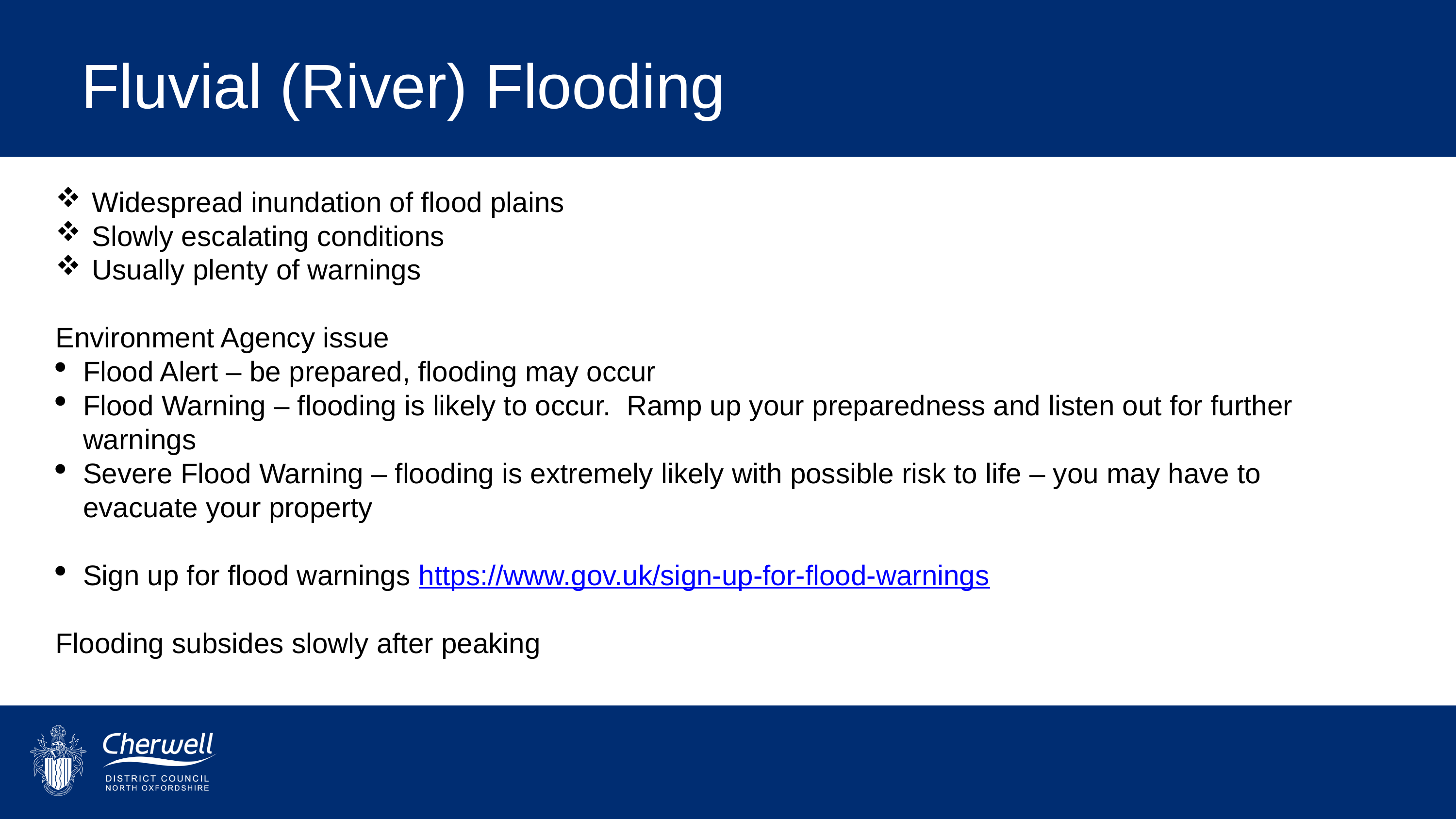

Fluvial (River) Flooding
Widespread inundation of flood plains
Slowly escalating conditions
Usually plenty of warnings

Environment Agency issue
Flood Alert – be prepared, flooding may occur
Flood Warning – flooding is likely to occur.  Ramp up your preparedness and listen out for further warnings
Severe Flood Warning – flooding is extremely likely with possible risk to life – you may have to evacuate your property

Sign up for flood warnings https://www.gov.uk/sign-up-for-flood-warnings

Flooding subsides slowly after peaking